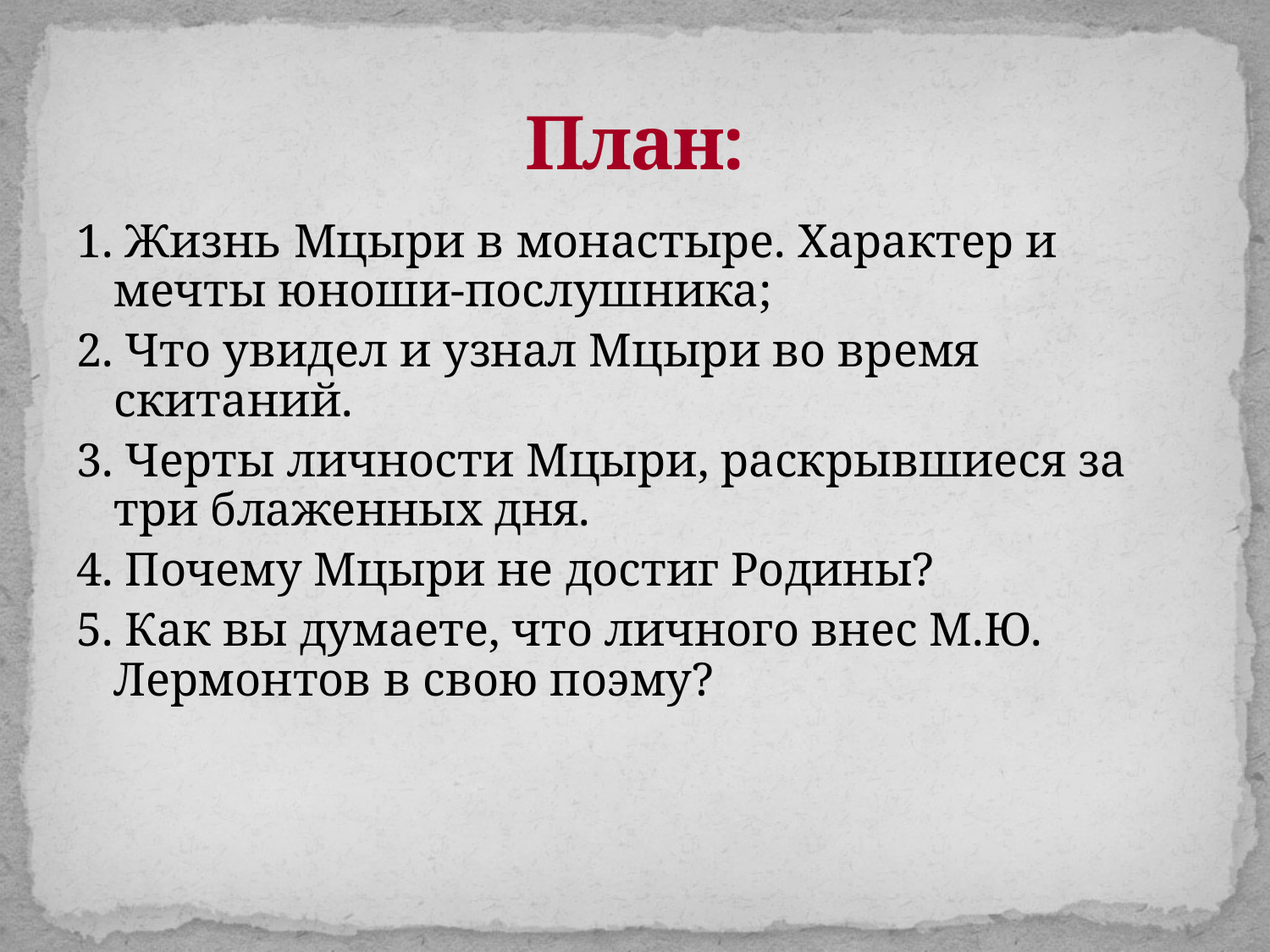

# План:
1. Жизнь Мцыри в монастыре. Характер и мечты юноши-послушника;
2. Что увидел и узнал Мцыри во время скитаний.
3. Черты личности Мцыри, раскрывшиеся за три блаженных дня.
4. Почему Мцыри не достиг Родины?
5. Как вы думаете, что личного внес М.Ю. Лермонтов в свою поэму?